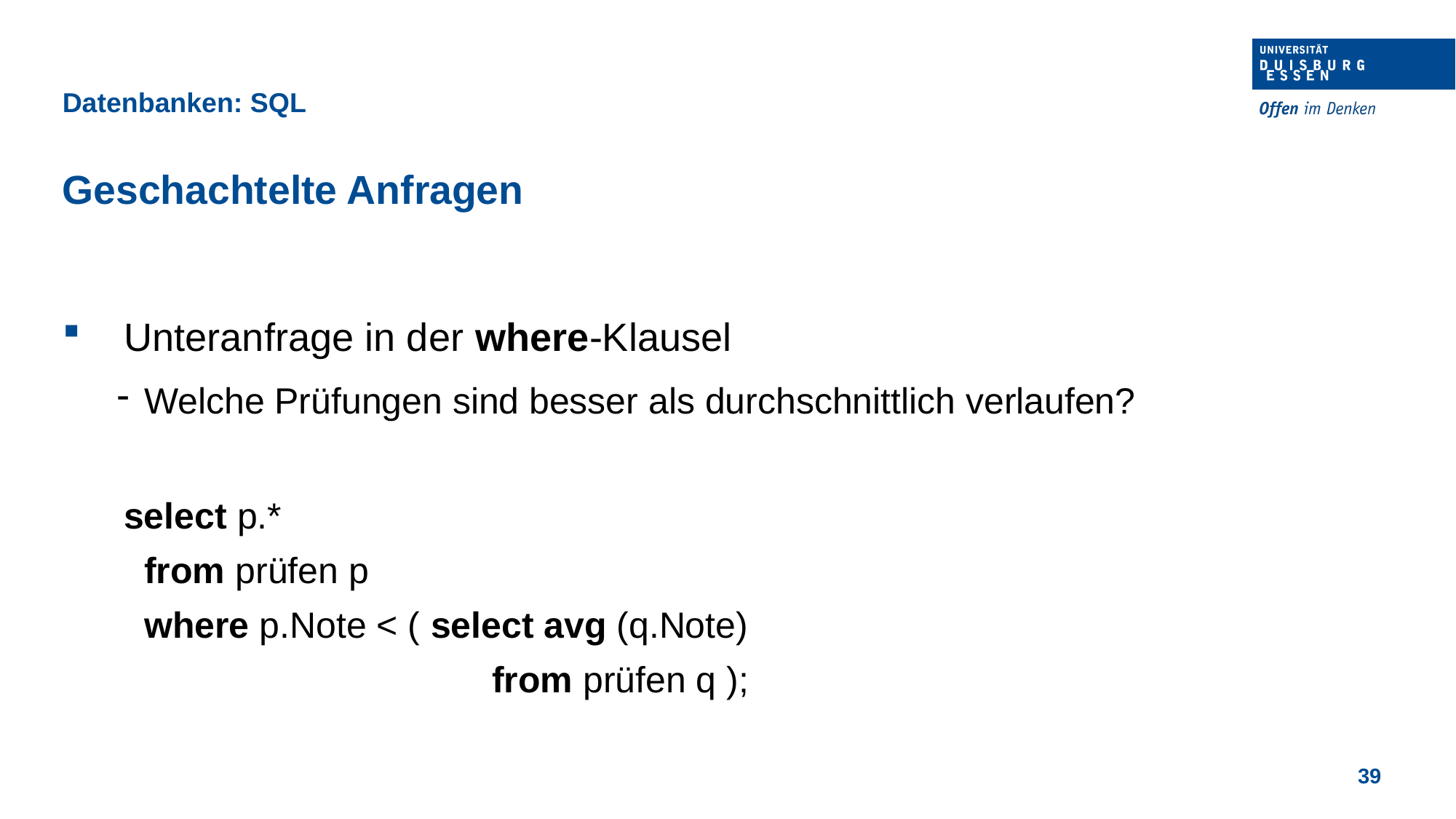

Datenbanken: SQL
Geschachtelte Anfragen
Unteranfrage in der where-Klausel
Welche Prüfungen sind besser als durchschnittlich verlaufen?

	select p.*
	  from prüfen p
	  where p.Note < ( select avg (q.Note)
	  			    from prüfen q );
39